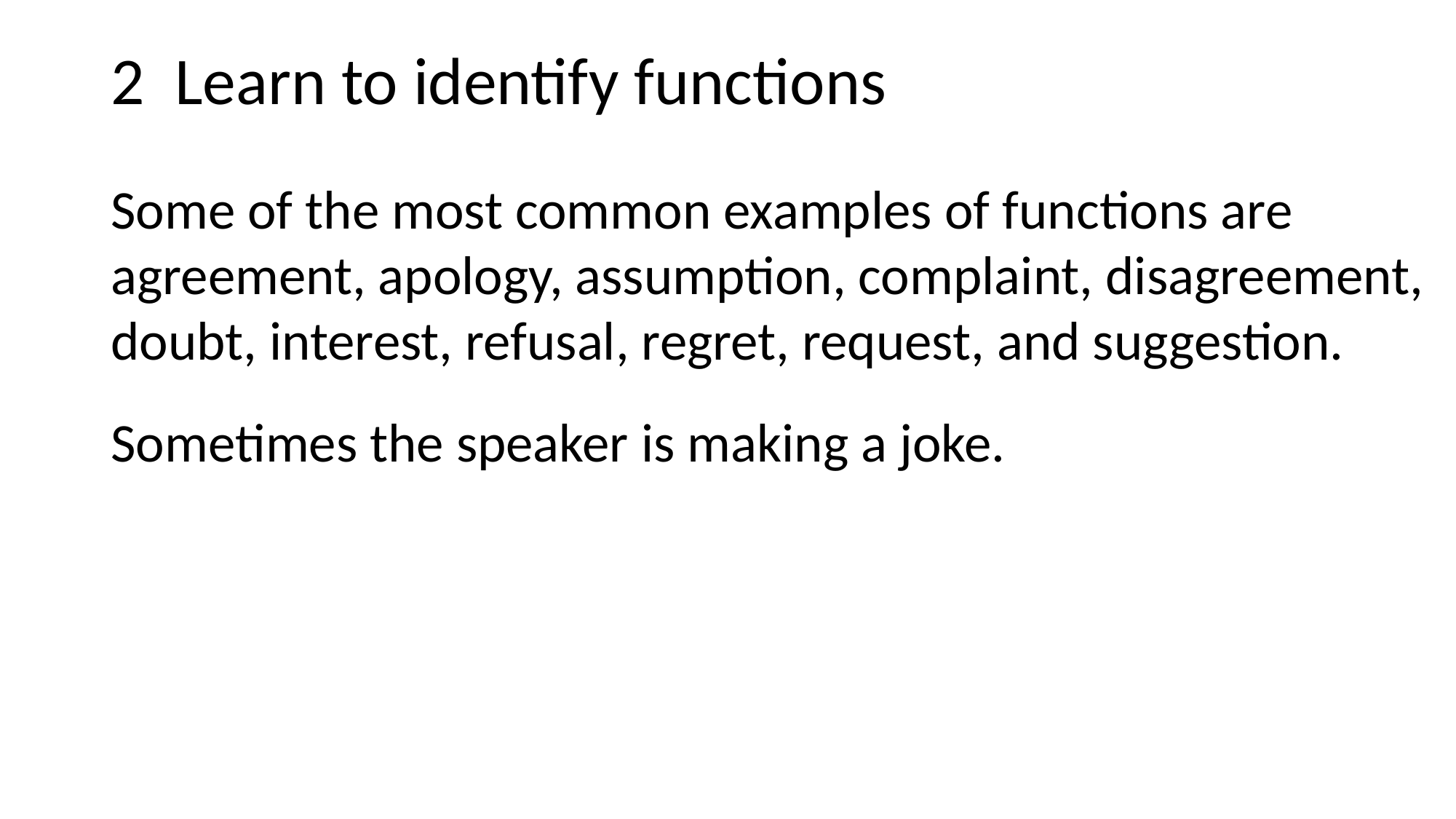

# 2  Learn to identify functions

Some of the most common examples of functions are
agreement, apology, assumption, complaint, disagreement,
doubt, interest, refusal, regret, request, and suggestion.

Sometimes the speaker is making a joke.